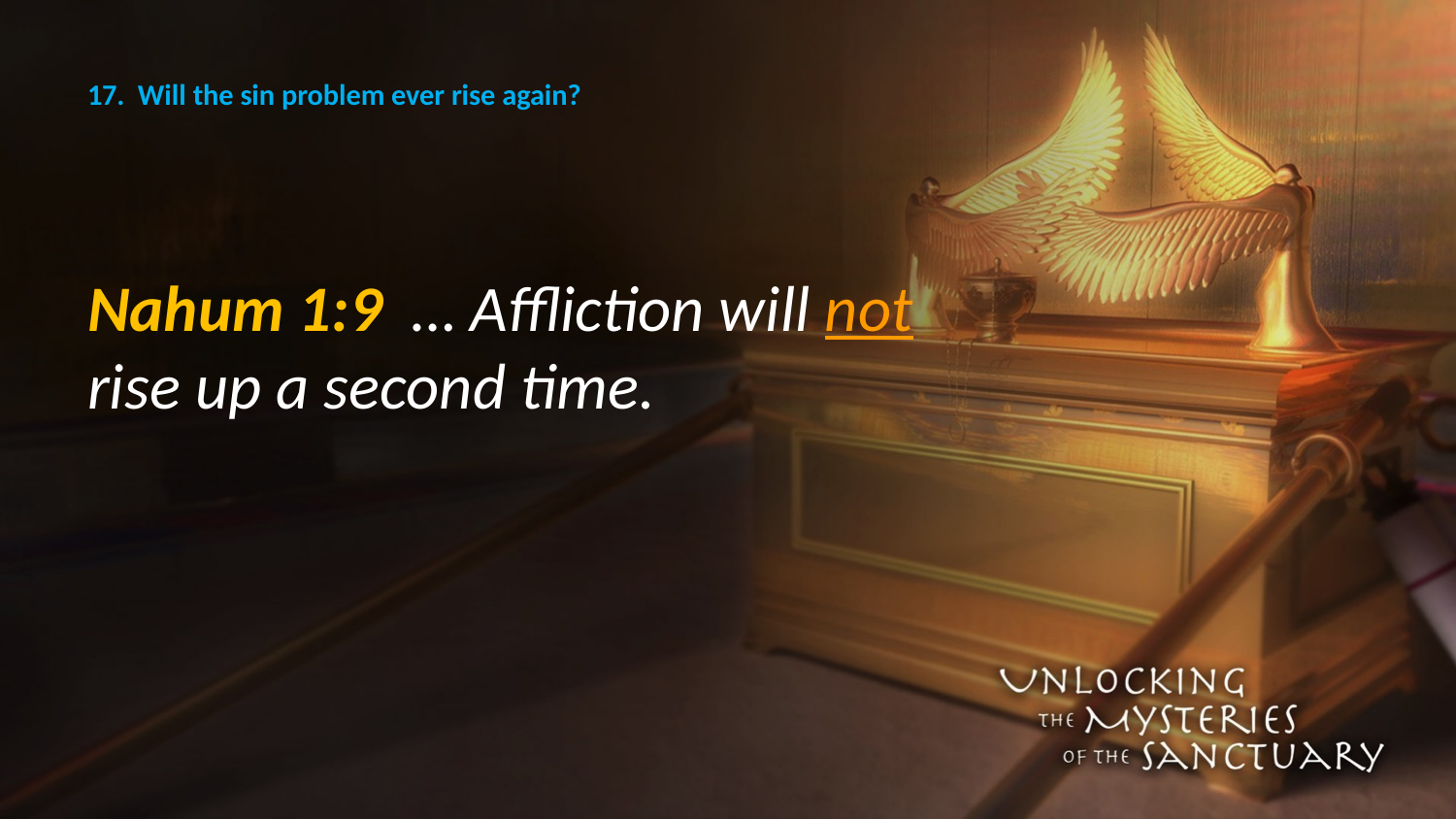

# 17.  Will the sin problem ever rise again?

Nahum 1:9  … Affliction will not rise up a second time.